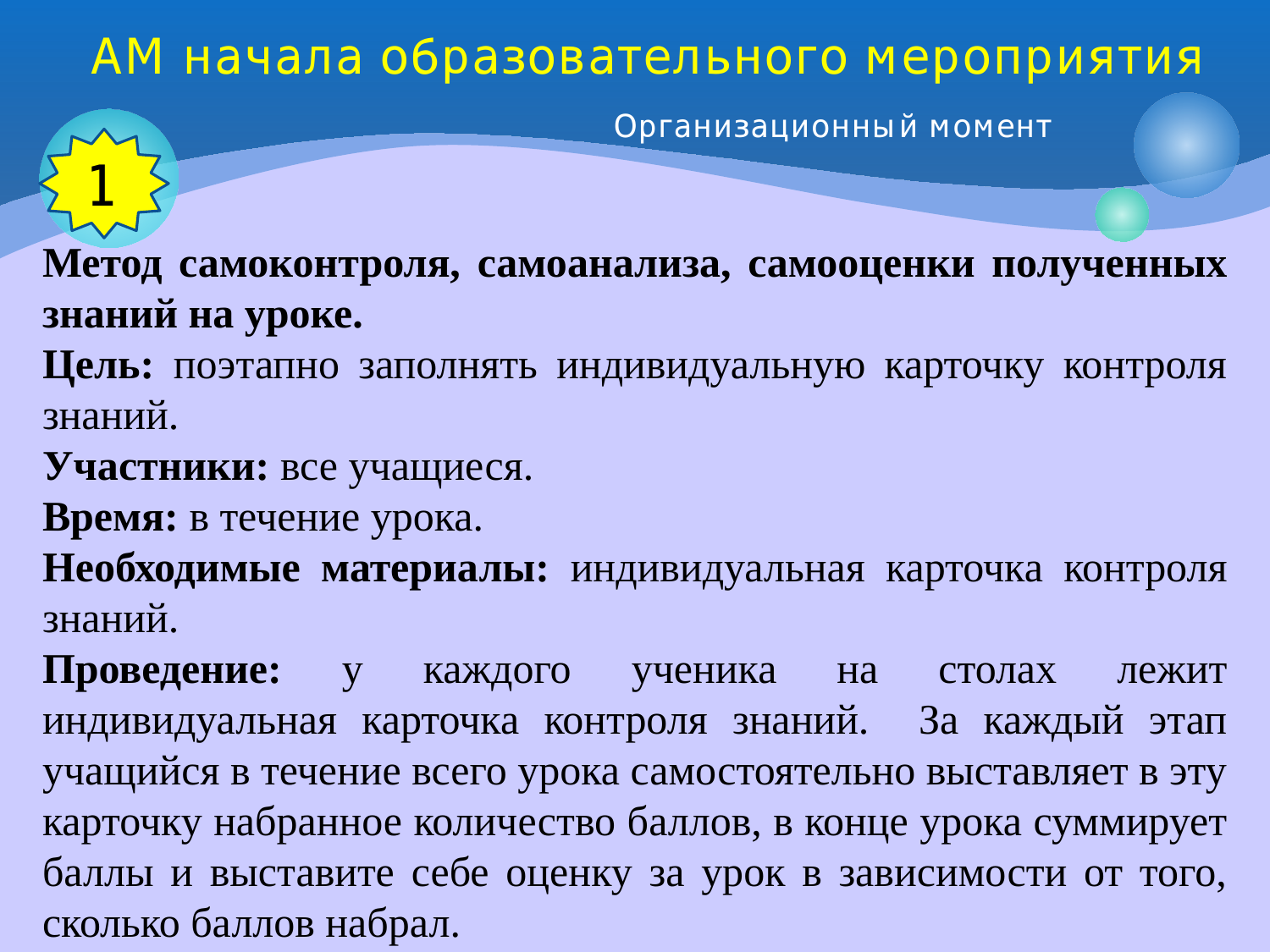

# АМ начала образовательного мероприятия
Организационный момент
1
Метод самоконтроля, самоанализа, самооценки полученных знаний на уроке.
Цель: поэтапно заполнять индивидуальную карточку контроля знаний.
Участники: все учащиеся.
Время: в течение урока.
Необходимые материалы: индивидуальная карточка контроля знаний.
Проведение: у каждого ученика на столах лежит индивидуальная карточка контроля знаний.  За каждый этап учащийся в течение всего урока самостоятельно выставляет в эту карточку набранное количество баллов, в конце урока суммирует баллы и выставите себе оценку за урок в зависимости от того, сколько баллов набрал.